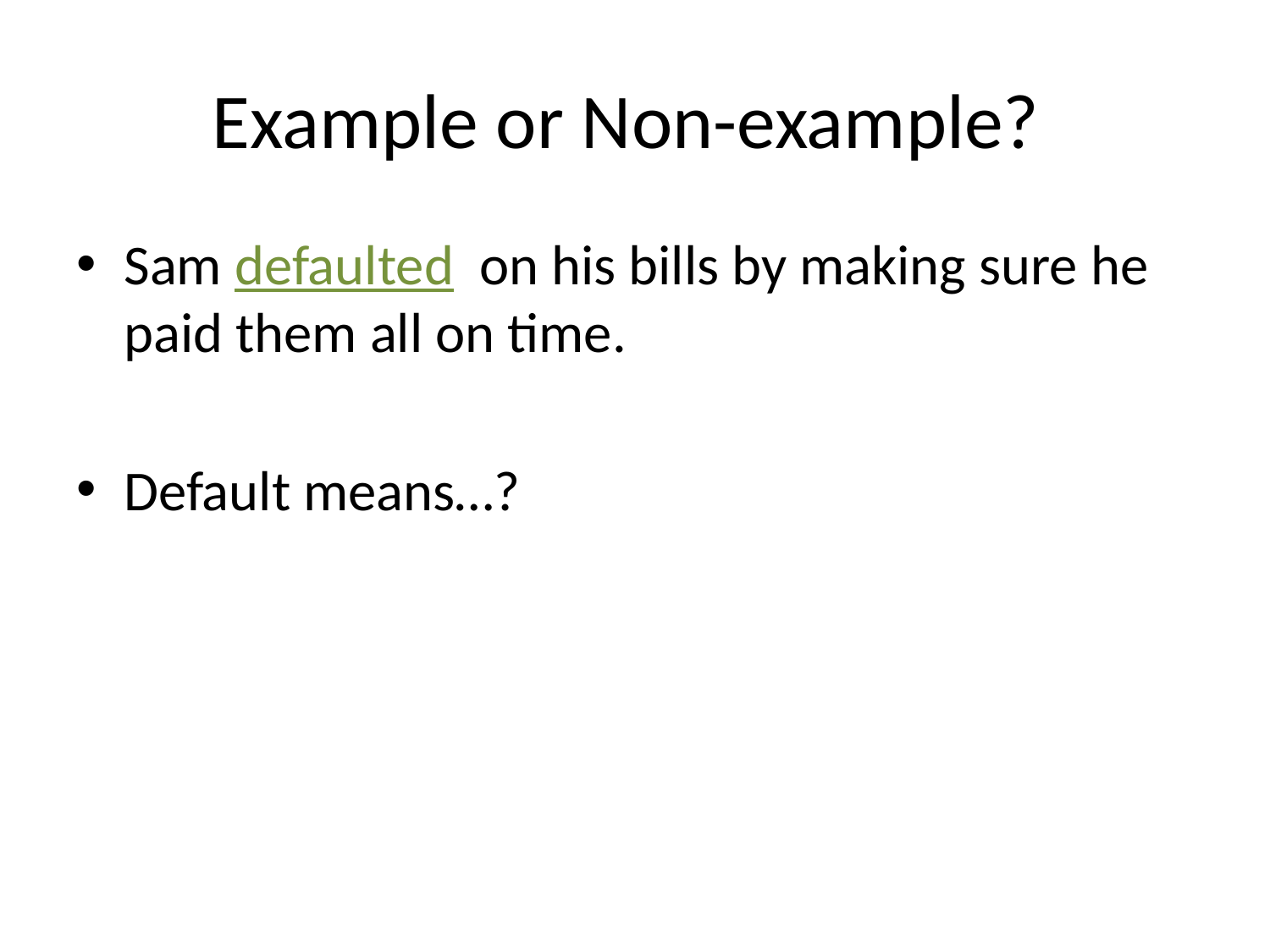

# Example or Non-example?
Sam defaulted  on his bills by making sure he paid them all on time.

Default means…?